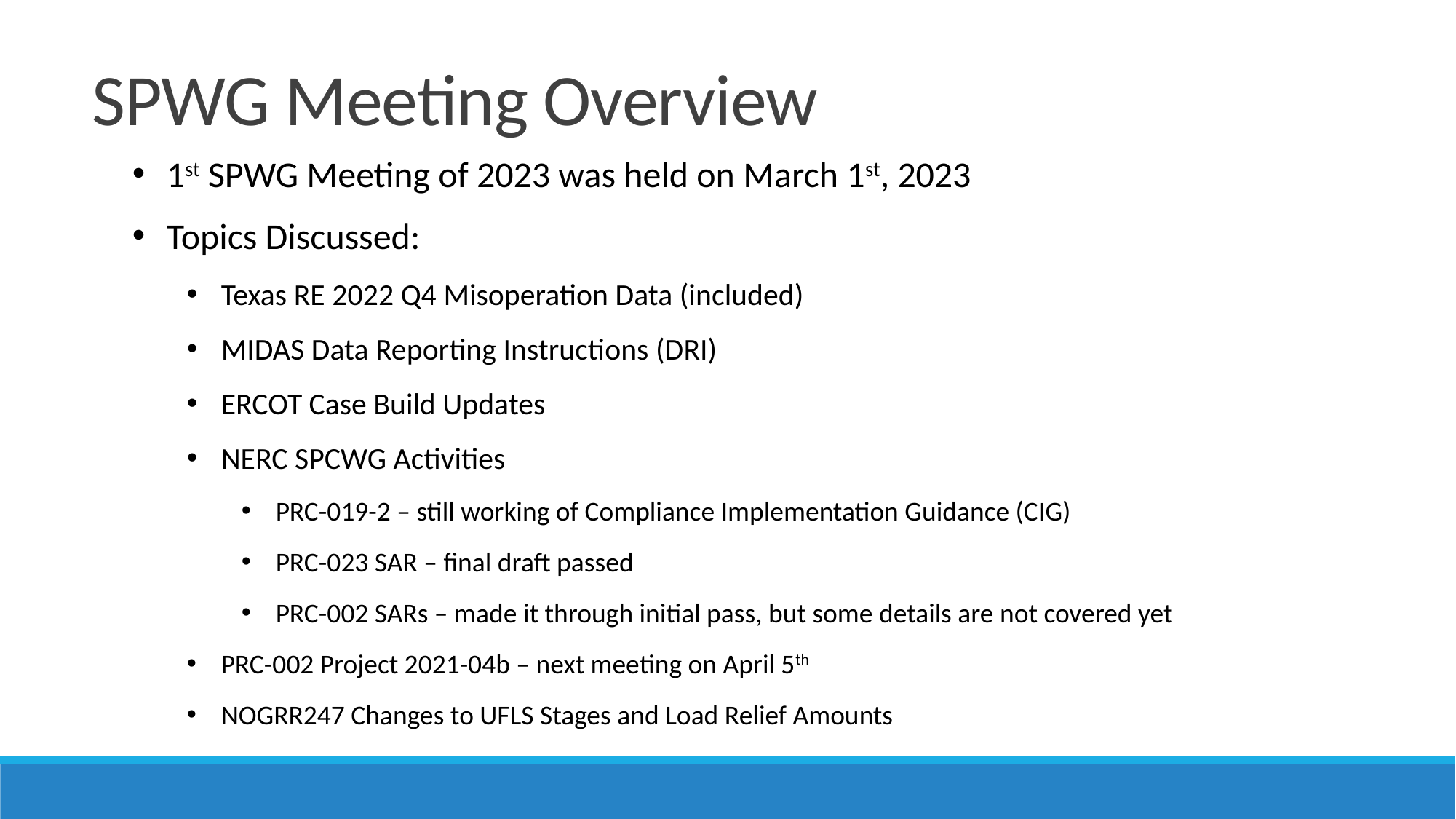

SPWG Meeting Overview
1st SPWG Meeting of 2023 was held on March 1st, 2023
Topics Discussed:
Texas RE 2022 Q4 Misoperation Data (included)
MIDAS Data Reporting Instructions (DRI)
ERCOT Case Build Updates
NERC SPCWG Activities
PRC-019-2 – still working of Compliance Implementation Guidance (CIG)
PRC-023 SAR – final draft passed
PRC-002 SARs – made it through initial pass, but some details are not covered yet
PRC-002 Project 2021-04b – next meeting on April 5th
NOGRR247 Changes to UFLS Stages and Load Relief Amounts